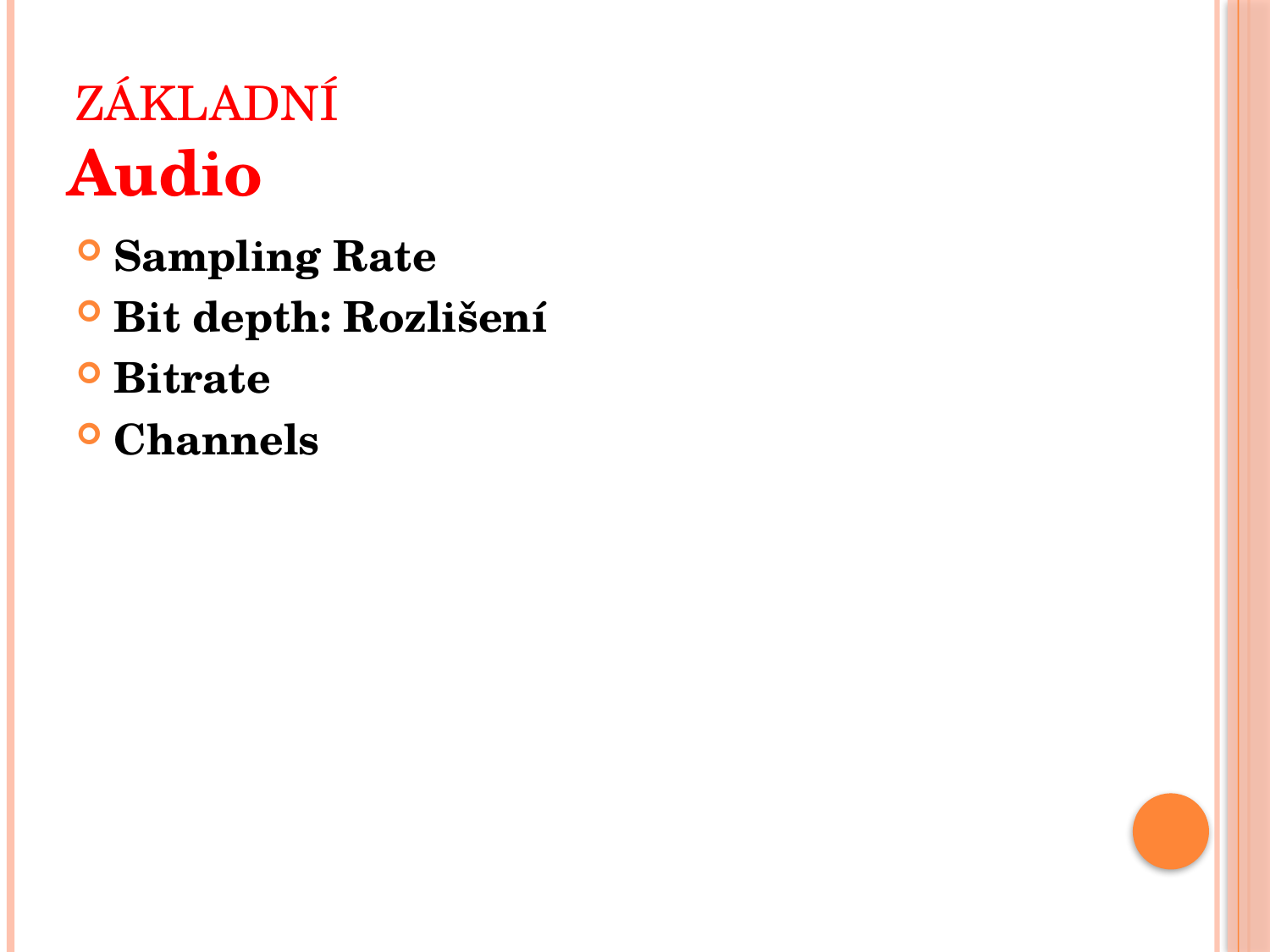

# Základní
Audio
Sampling Rate
Bit depth: Rozlišení
Bitrate
Channels